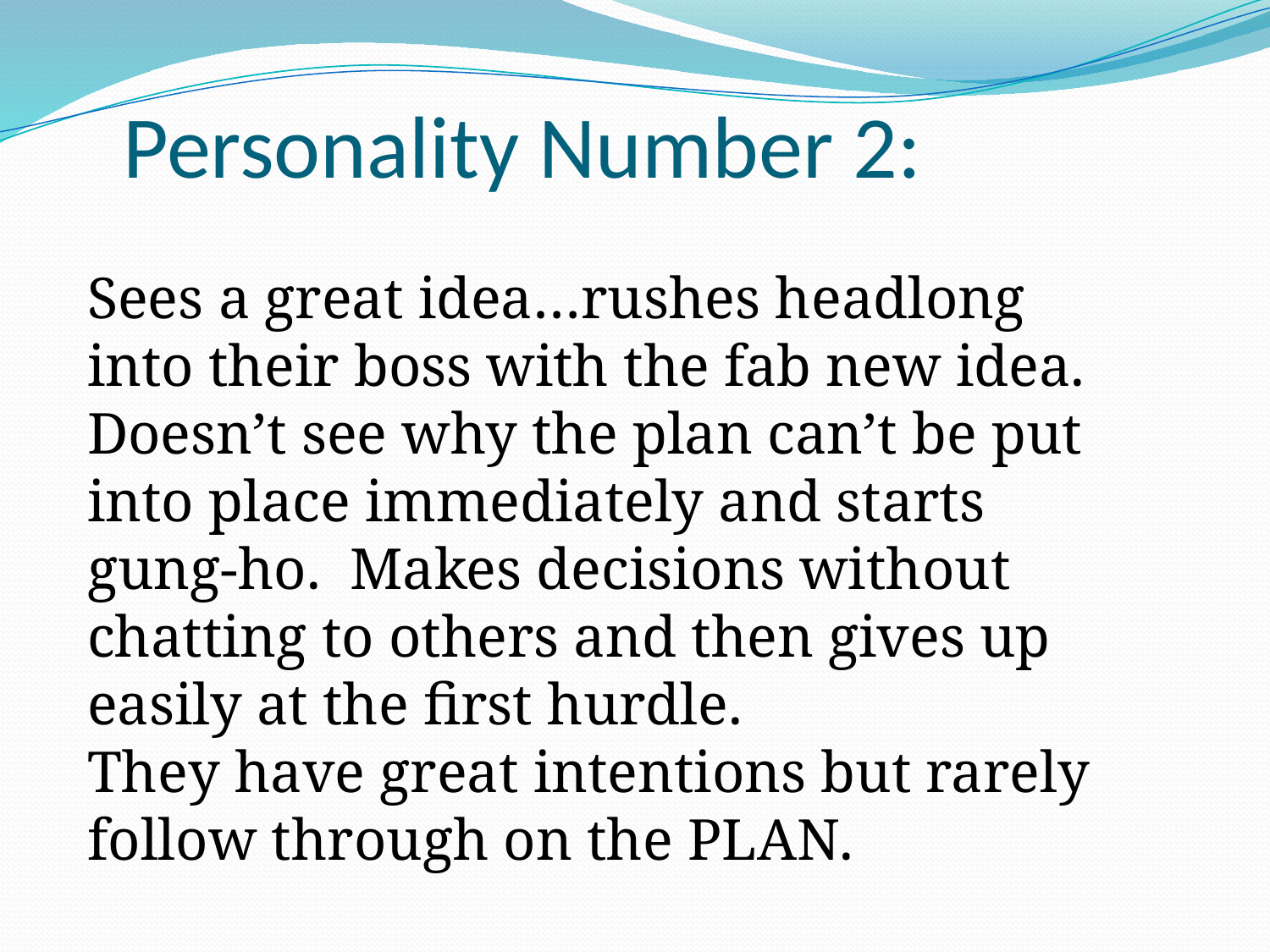

# Personality Number 2:
Sees a great idea…rushes headlong into their boss with the fab new idea.
Doesn’t see why the plan can’t be put into place immediately and starts gung-ho.  Makes decisions without chatting to others and then gives up easily at the first hurdle.
They have great intentions but rarely follow through on the PLAN.